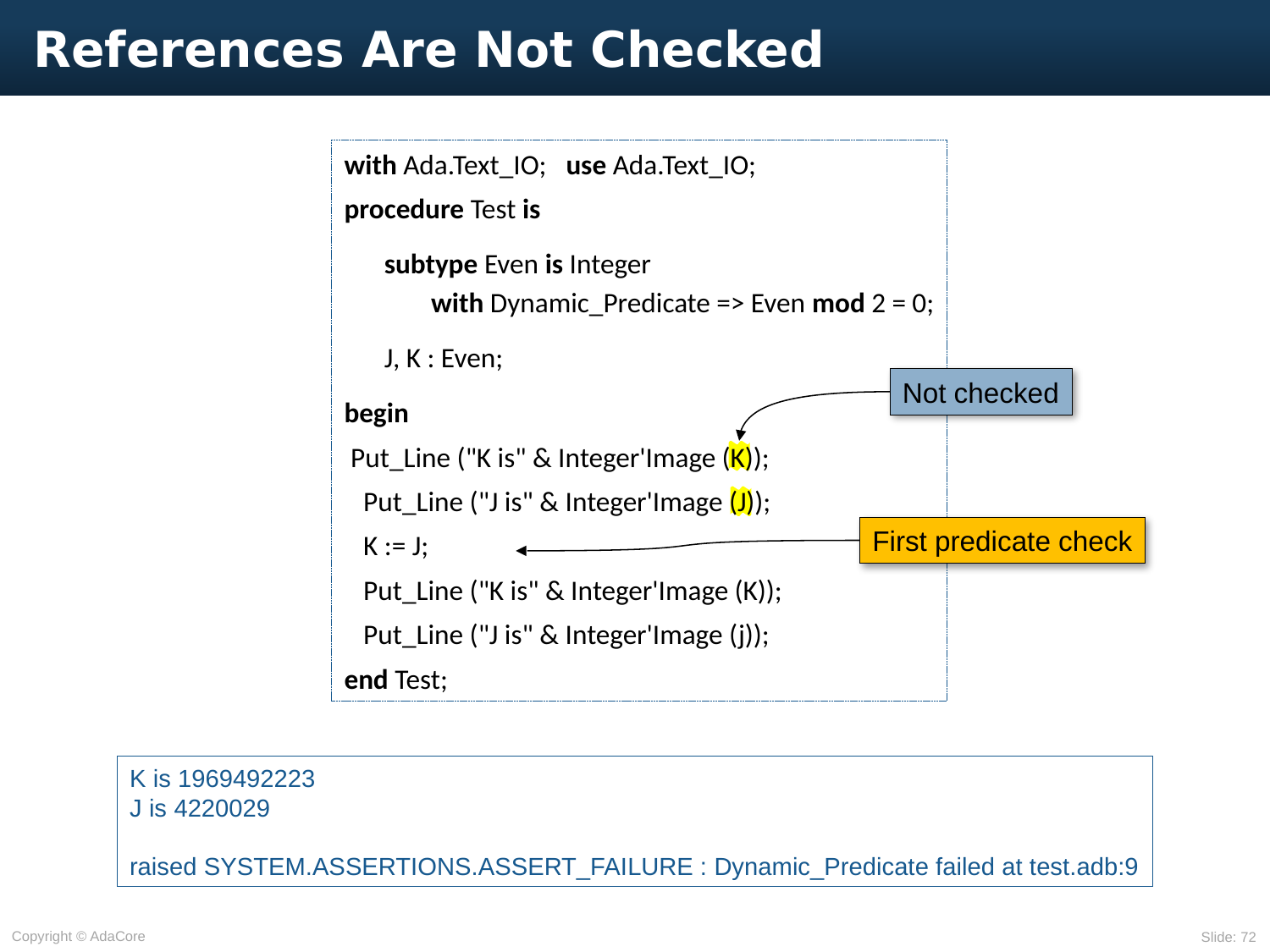

# References Are Not Checked
with Ada.Text_IO;   use Ada.Text_IO;
procedure Test is
	subtype Even is Integer
		with Dynamic_Predicate => Even mod 2 = 0;
	J, K : Even;
begin
 Put_Line ("K is" & Integer'Image (K));
   Put_Line ("J is" & Integer'Image (J));
   K := J;
   Put_Line ("K is" & Integer'Image (K));
   Put_Line ("J is" & Integer'Image (j));
end Test;
Not checked

First predicate check

K is 1969492223
J is 4220029

raised SYSTEM.ASSERTIONS.ASSERT_FAILURE : Dynamic_Predicate failed at test.adb:9